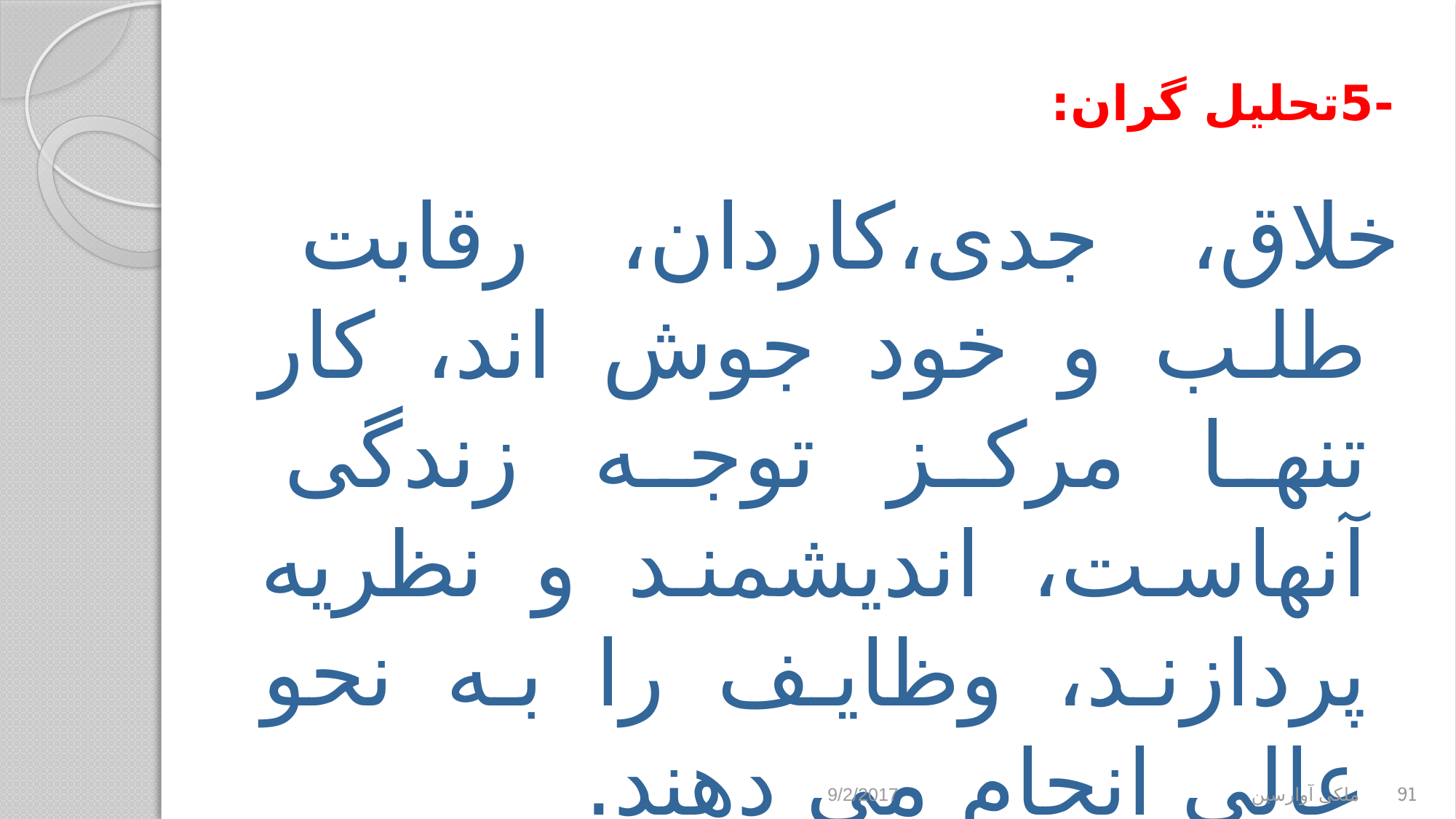

# -5تحلیل گران:
خلاق، جدی،کاردان، رقابت طلب و خود جوش اند، کار تنها مرکز توجه زندگی آنهاست، اندیشمند و نظریه پردازند، وظایف را به نحو عالی انجام می دهند.
9/2/2017
ملکی آوارسین
91